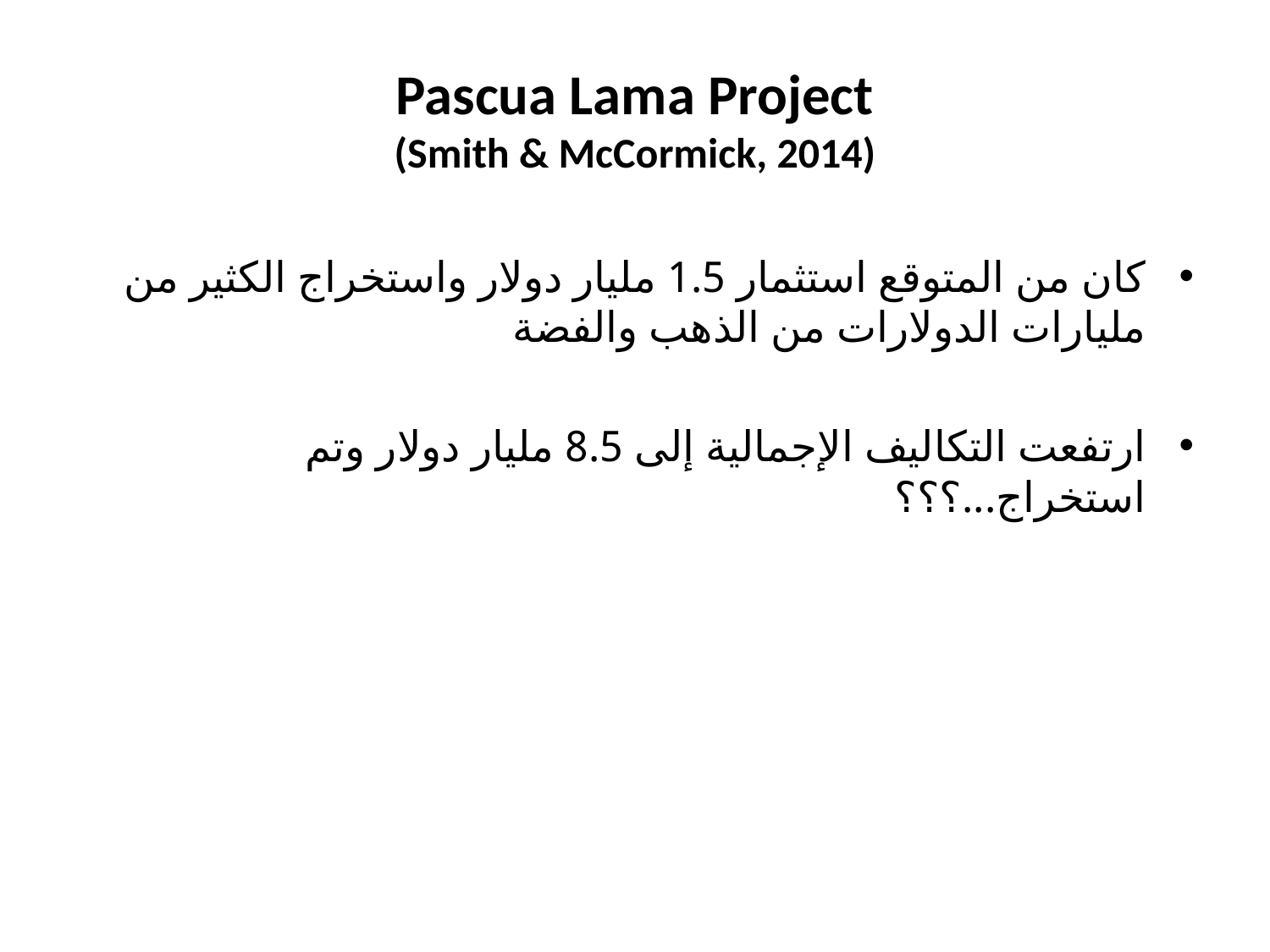

# Pascua Lama Project (Smith & McCormick, 2014)
كان من المتوقع استثمار 1.5 مليار دولار واستخراج الكثير من مليارات الدولارات من الذهب والفضة

ارتفعت التكاليف الإجمالية إلى 8.5 مليار دولار وتم استخراج...؟؟؟0 أوقية من الذهب و0 أوقية من الفضة منذ عام 2016

انخفض سعر سهم الشركة بنسبة 50٪ من قيمته